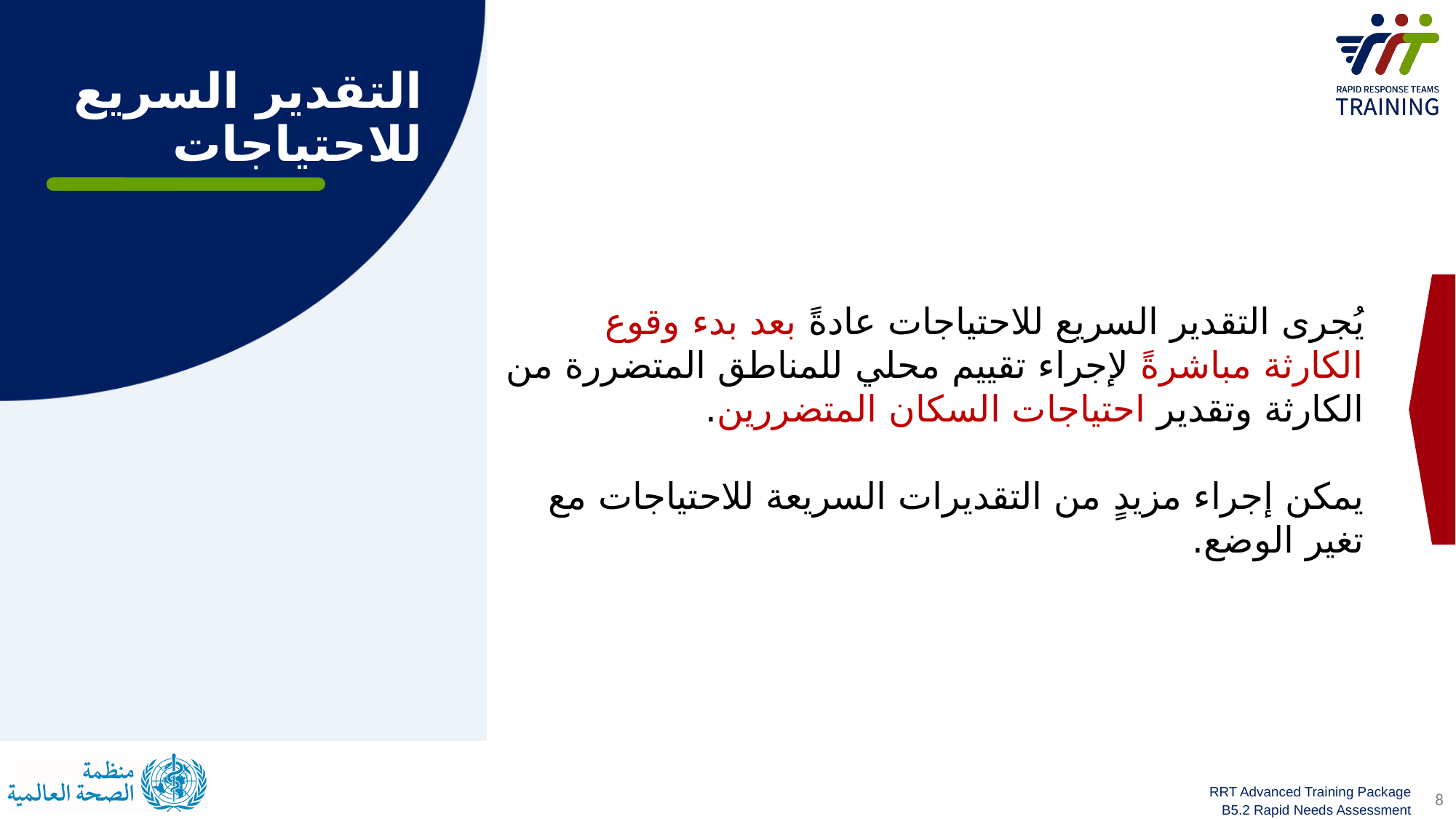

التقدير السريع للاحتياجات
يُجرى التقدير السريع للاحتياجات عادةً بعد بدء وقوع الكارثة مباشرةً لإجراء تقييم محلي للمناطق المتضررة من الكارثة وتقدير احتياجات السكان المتضررين.

يمكن إجراء مزيدٍ من التقديرات السريعة للاحتياجات مع تغير الوضع.